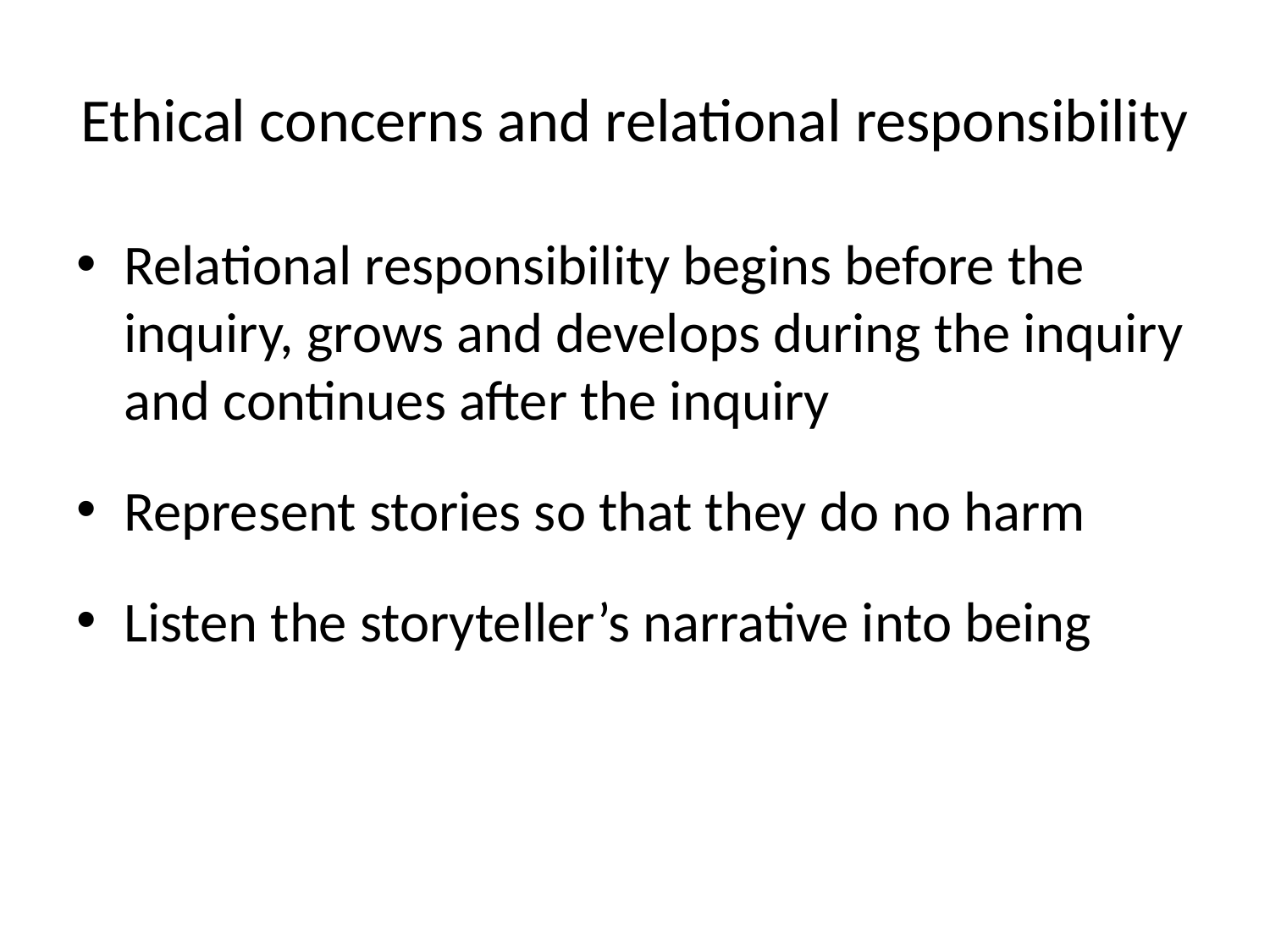

# Ethical concerns and relational responsibility
Relational responsibility begins before the inquiry, grows and develops during the inquiry and continues after the inquiry
Represent stories so that they do no harm
Listen the storyteller’s narrative into being